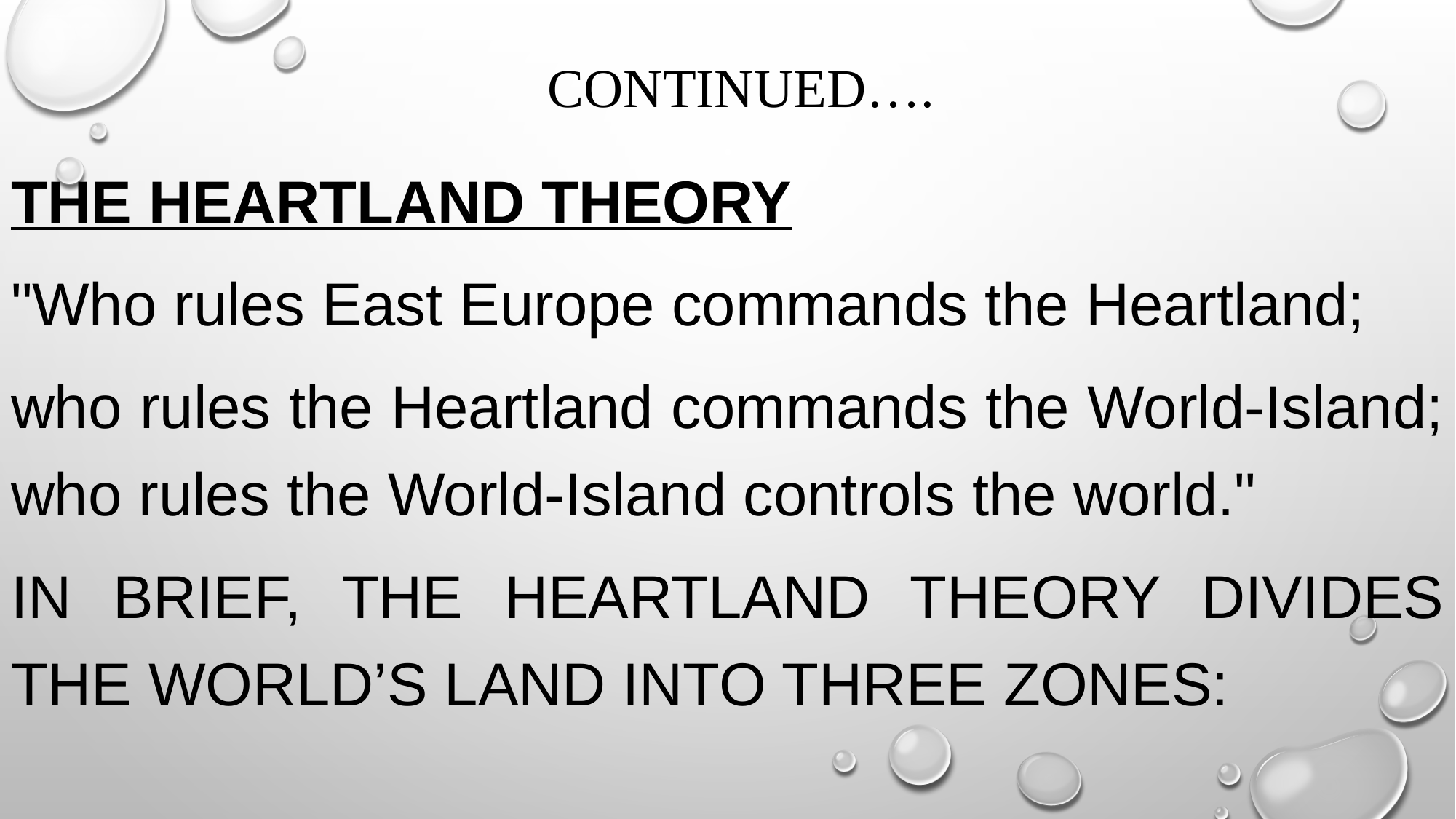

# continued….
the Heartland Theory
"Who rules East Europe commands the Heartland;
who rules the Heartland commands the World-Island; who rules the World-Island controls the world."
In brief, the Heartland Theory divides the world’s land into three zones: